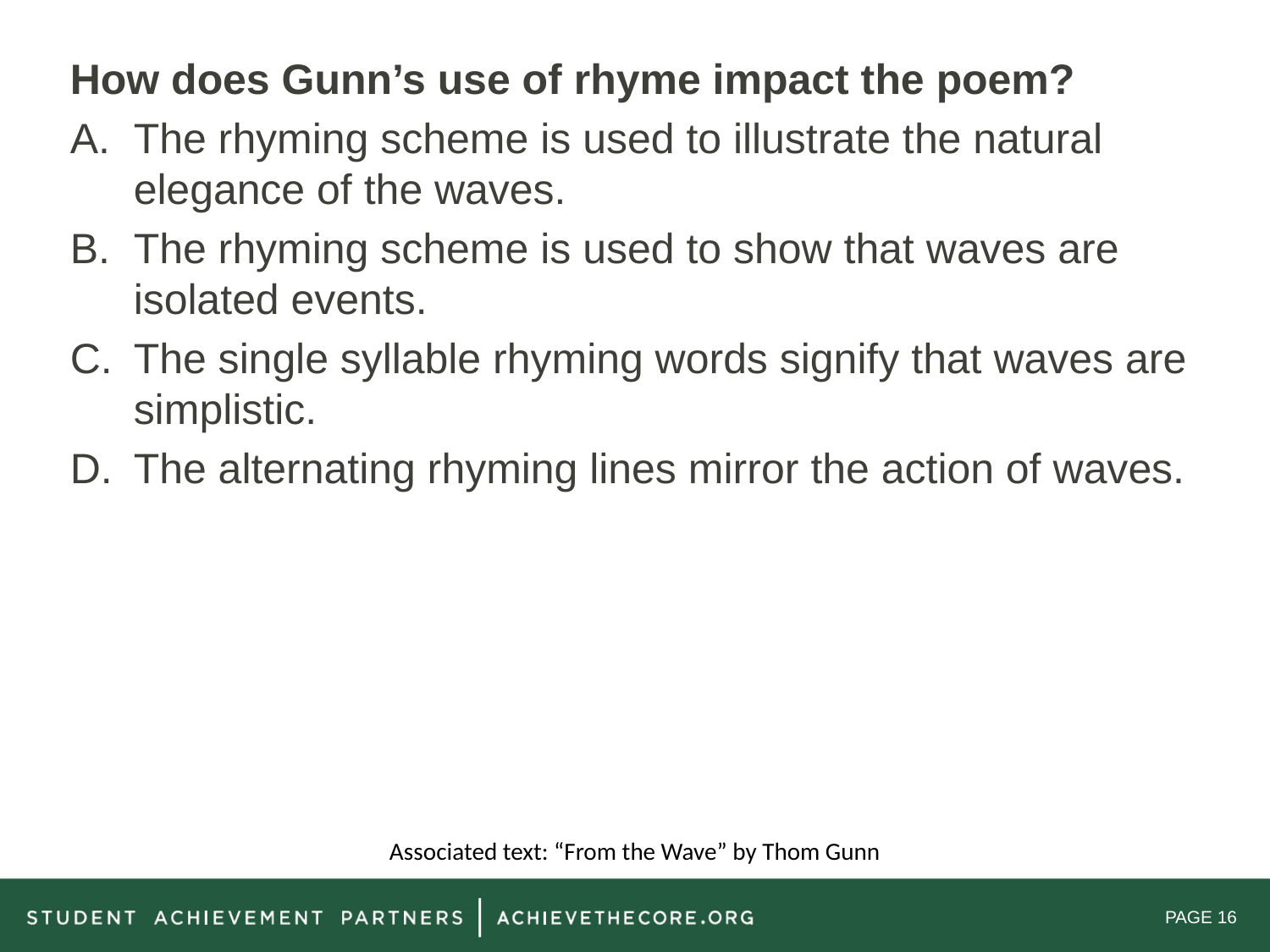

How does Gunn’s use of rhyme impact the poem?
The rhyming scheme is used to illustrate the natural elegance of the waves.
The rhyming scheme is used to show that waves are isolated events.
The single syllable rhyming words signify that waves are simplistic.
The alternating rhyming lines mirror the action of waves.

Associated text: “From the Wave” by Thom Gunn